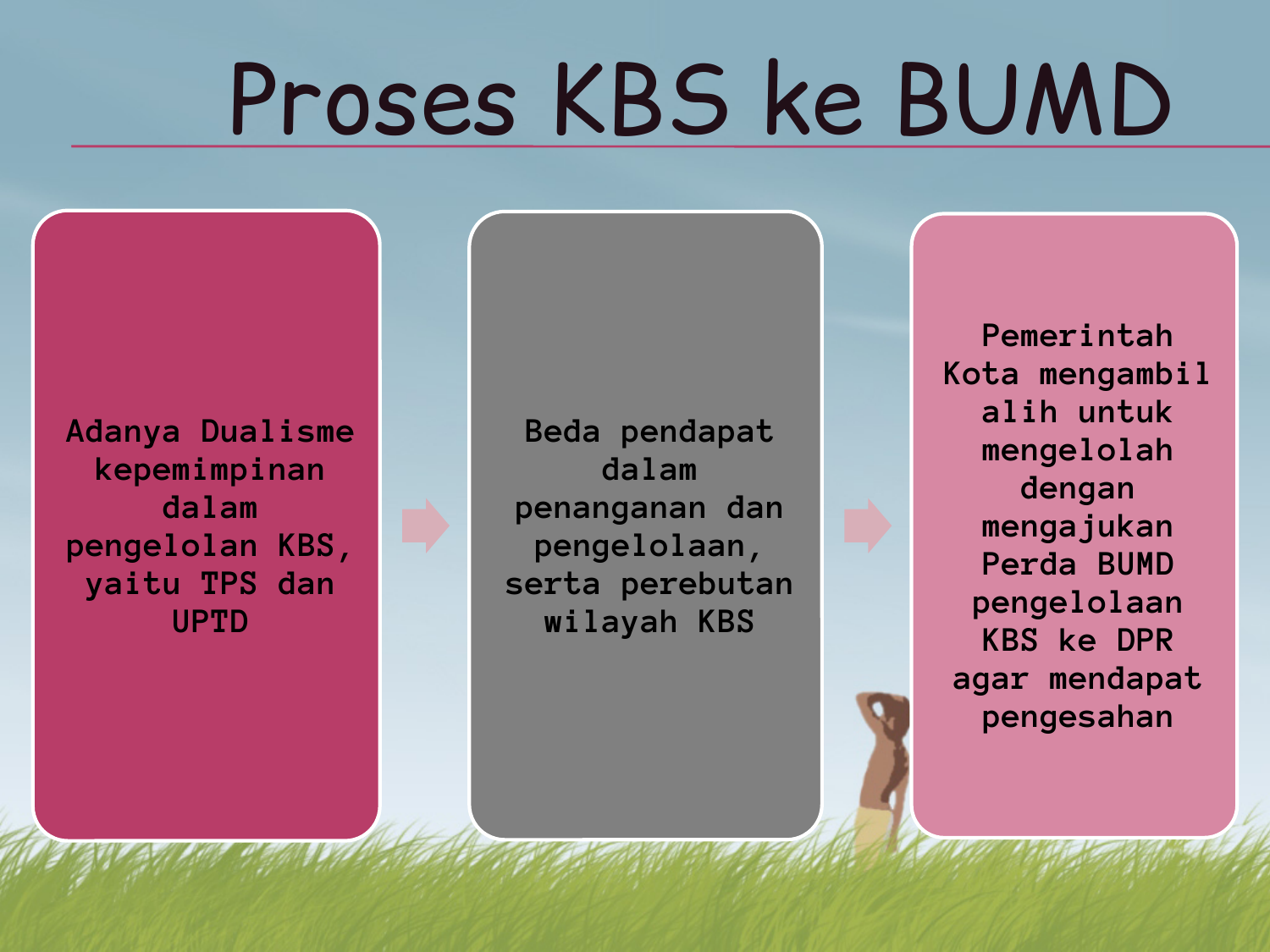

Proses KBS ke BUMD
Adanya Dualisme kepemimpinan dalam pengelolan KBS, yaitu TPS dan UPTD

Beda pendapat dalam penanganan dan pengelolaan, serta perebutan wilayah KBS

Pemerintah Kota mengambil alih untuk mengelolah dengan mengajukan Perda BUMD pengelolaan KBS ke DPR agar mendapat pengesahan